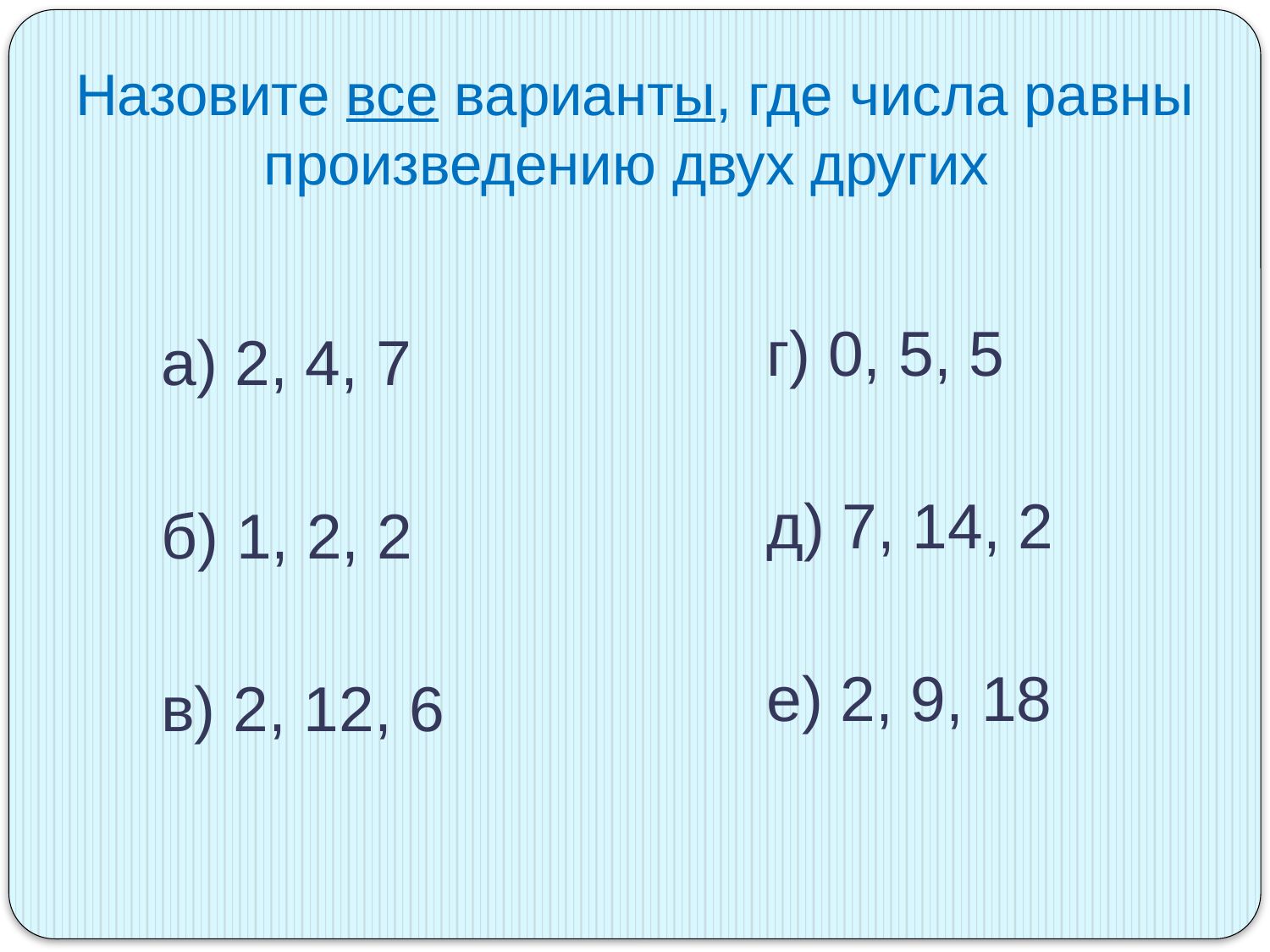

# Назовите все варианты, где числа равны произведению двух других

г) 0, 5, 5

д) 7, 14, 2

е) 2, 9, 18

а) 2, 4, 7

б) 1, 2, 2

в) 2, 12, 6